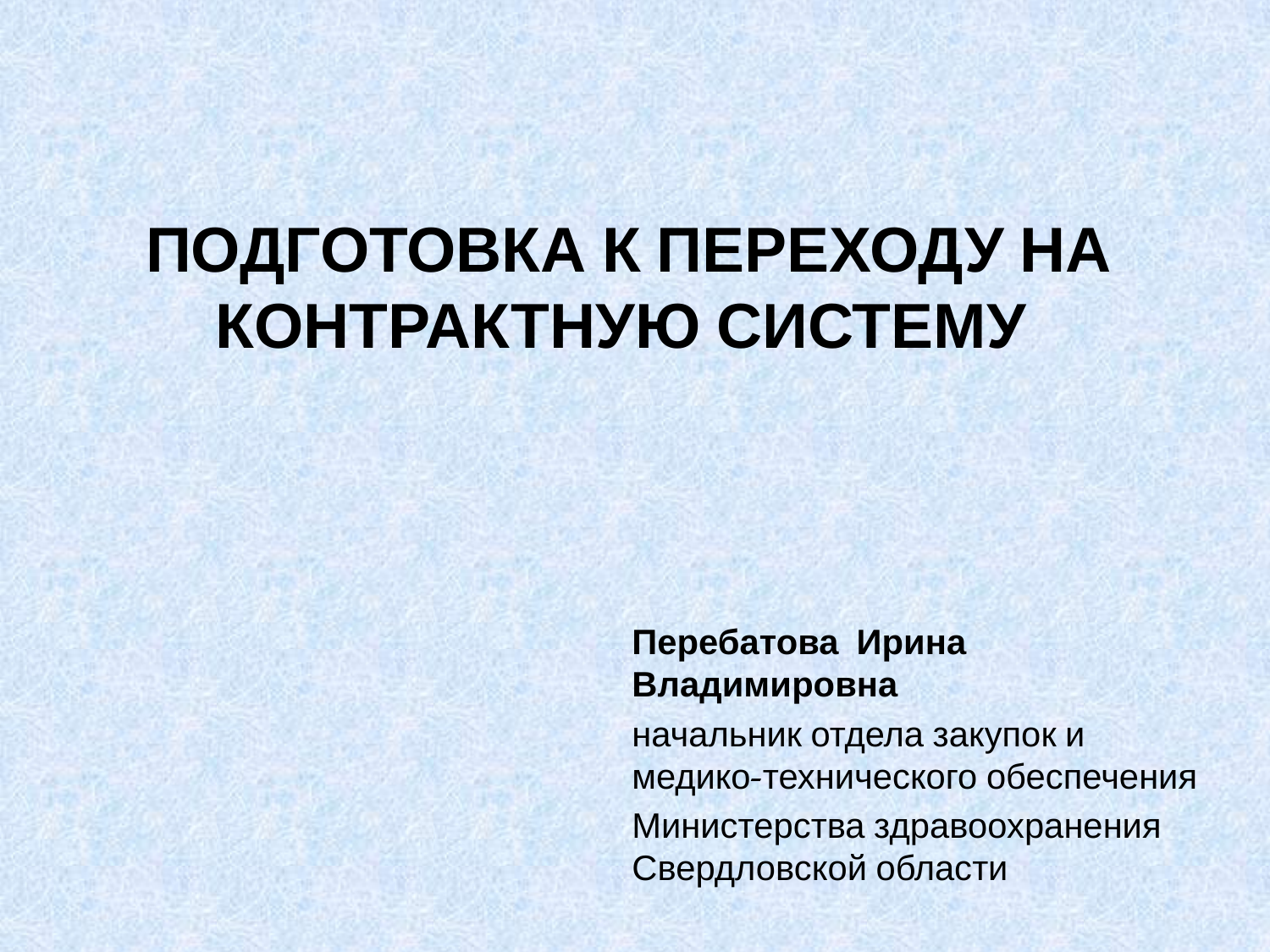

# Подготовка к переходу на контрактную систему
Перебатова  Ирина Владимировна
начальник отдела закупок и медико-технического обеспечения
Министерства здравоохранения Свердловской области